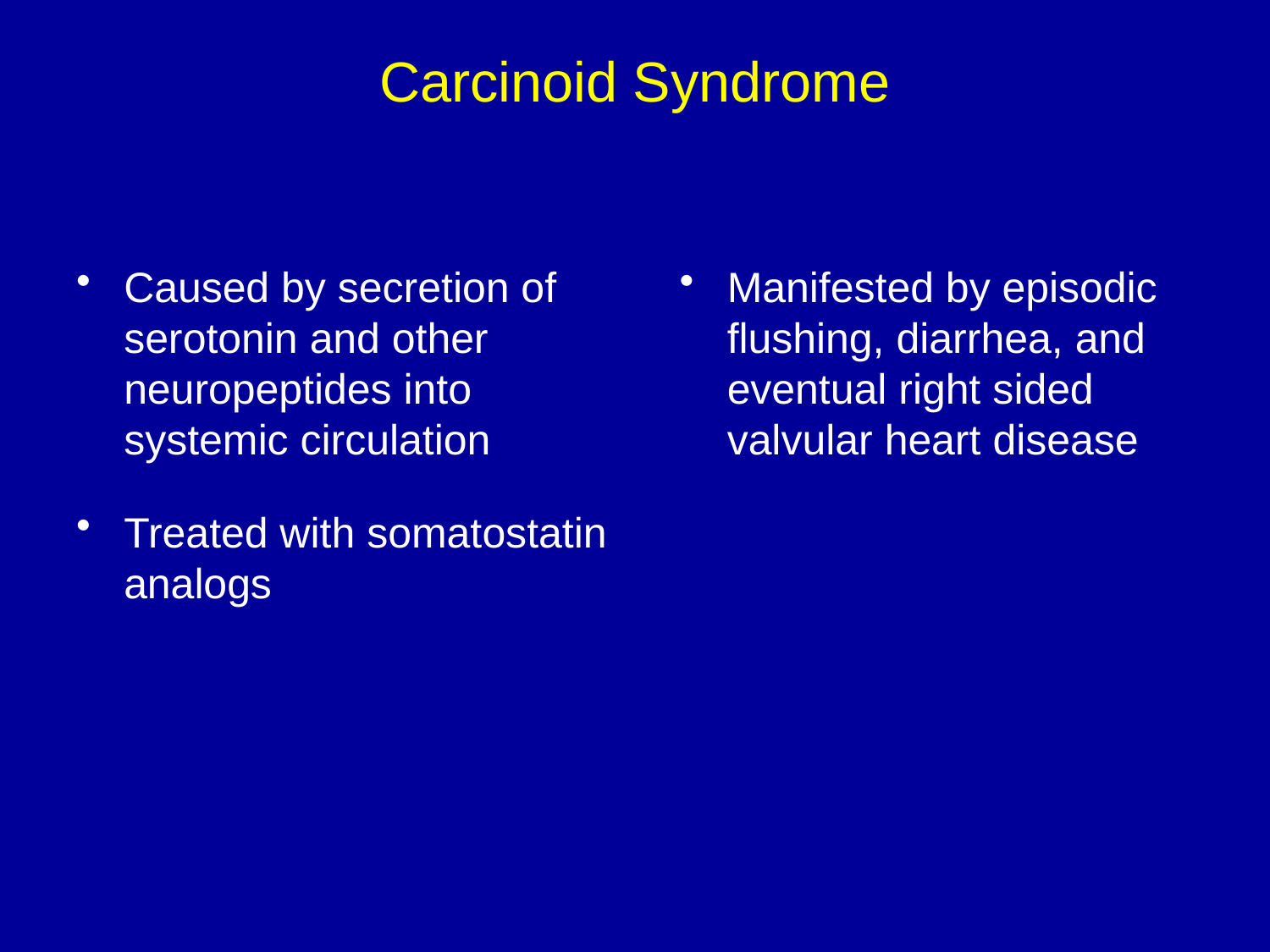

Carcinoid Syndrome
Caused by secretion of serotonin and other neuropeptides into systemic circulation
Treated with somatostatin analogs
Manifested by episodic flushing, diarrhea, and eventual right sided valvular heart disease